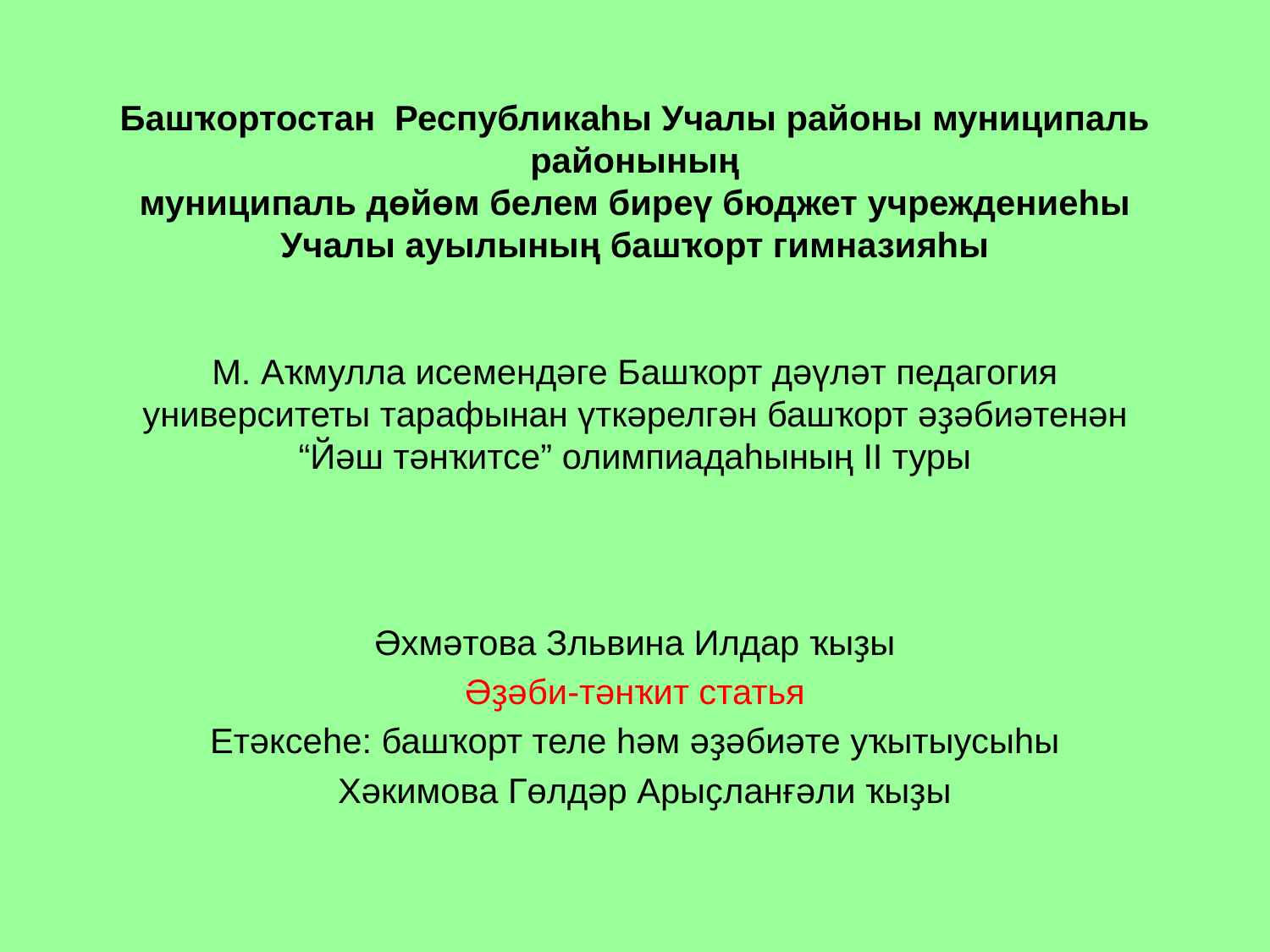

# Башҡортостан  Республикаһы Учалы районы муниципаль районының муниципаль дөйөм белем биреү бюджет учреждениеһы Учалы ауылының башҡорт гимназияһы   М. Аҡмулла исемендәге Башҡорт дәүләт педагогия университеты тарафынан үткәрелгән башҡорт әҙәбиәтенән “Йәш тәнҡитсе” олимпиадаһының II туры
Әхмәтова Зльвина Илдар ҡыҙы
Әҙәби-тәнҡит статья
Етәксеһе: башҡорт теле һәм әҙәбиәте уҡытыусыһы
  Хәкимова Гөлдәр Арыҫланғәли ҡыҙы